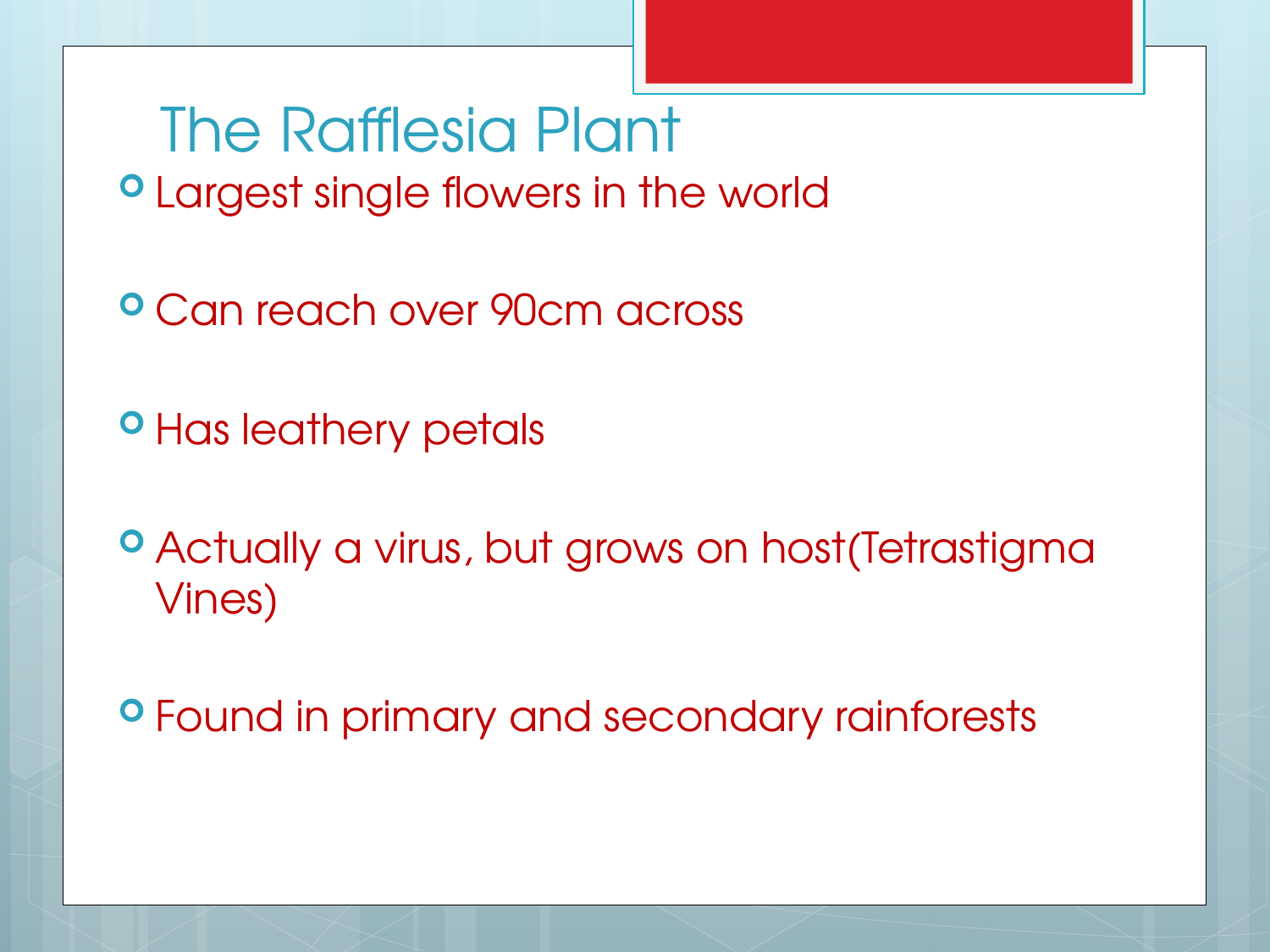

# The Rafflesia Plant
Largest single flowers in the world

Can reach over 90cm across

Has leathery petals

Actually a virus, but grows on host(Tetrastigma Vines)

Found in primary and secondary rainforests